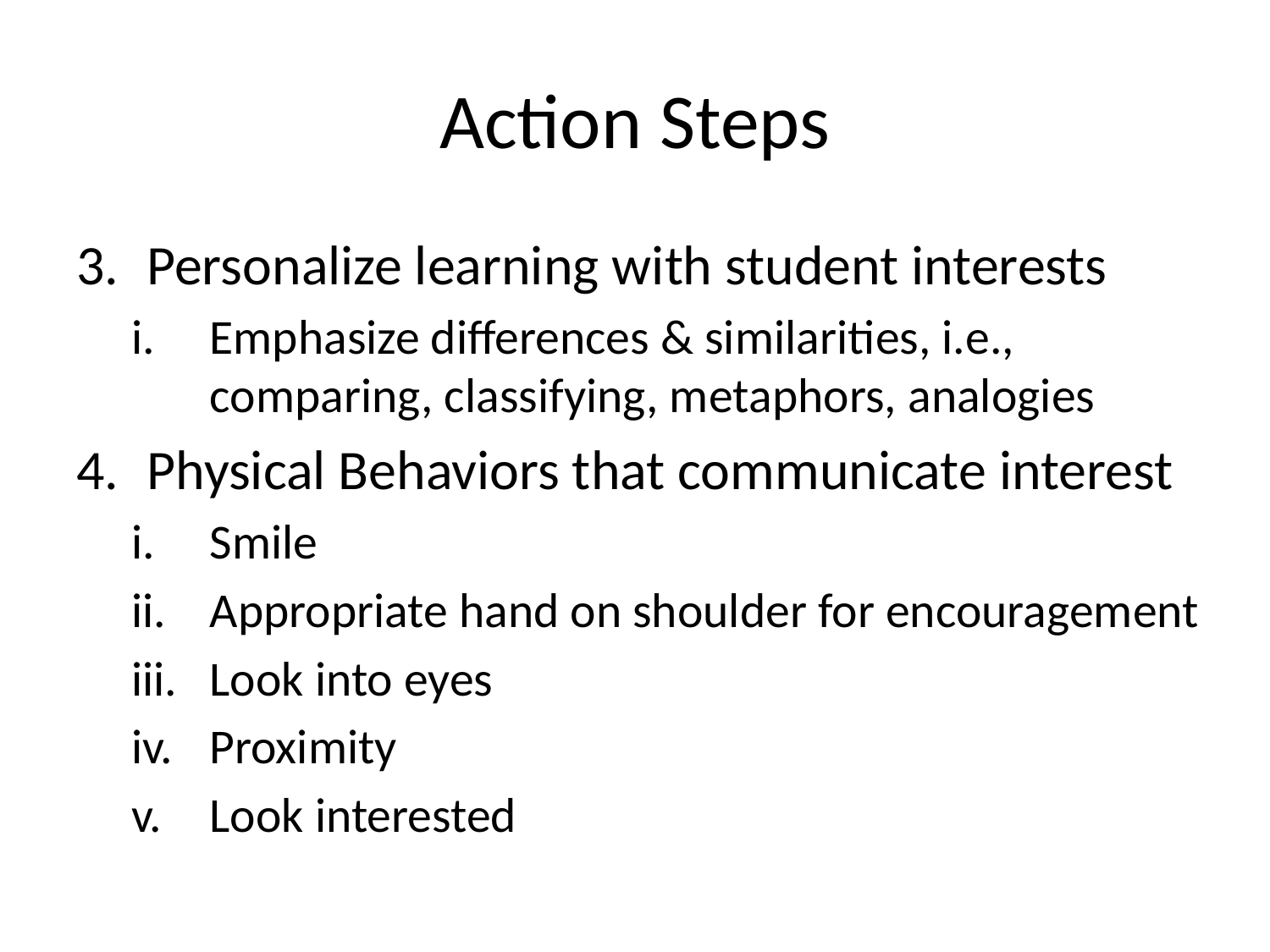

# Action Steps
Personalize learning with student interests
Emphasize differences & similarities, i.e., comparing, classifying, metaphors, analogies
Physical Behaviors that communicate interest
Smile
Appropriate hand on shoulder for encouragement
Look into eyes
Proximity
Look interested